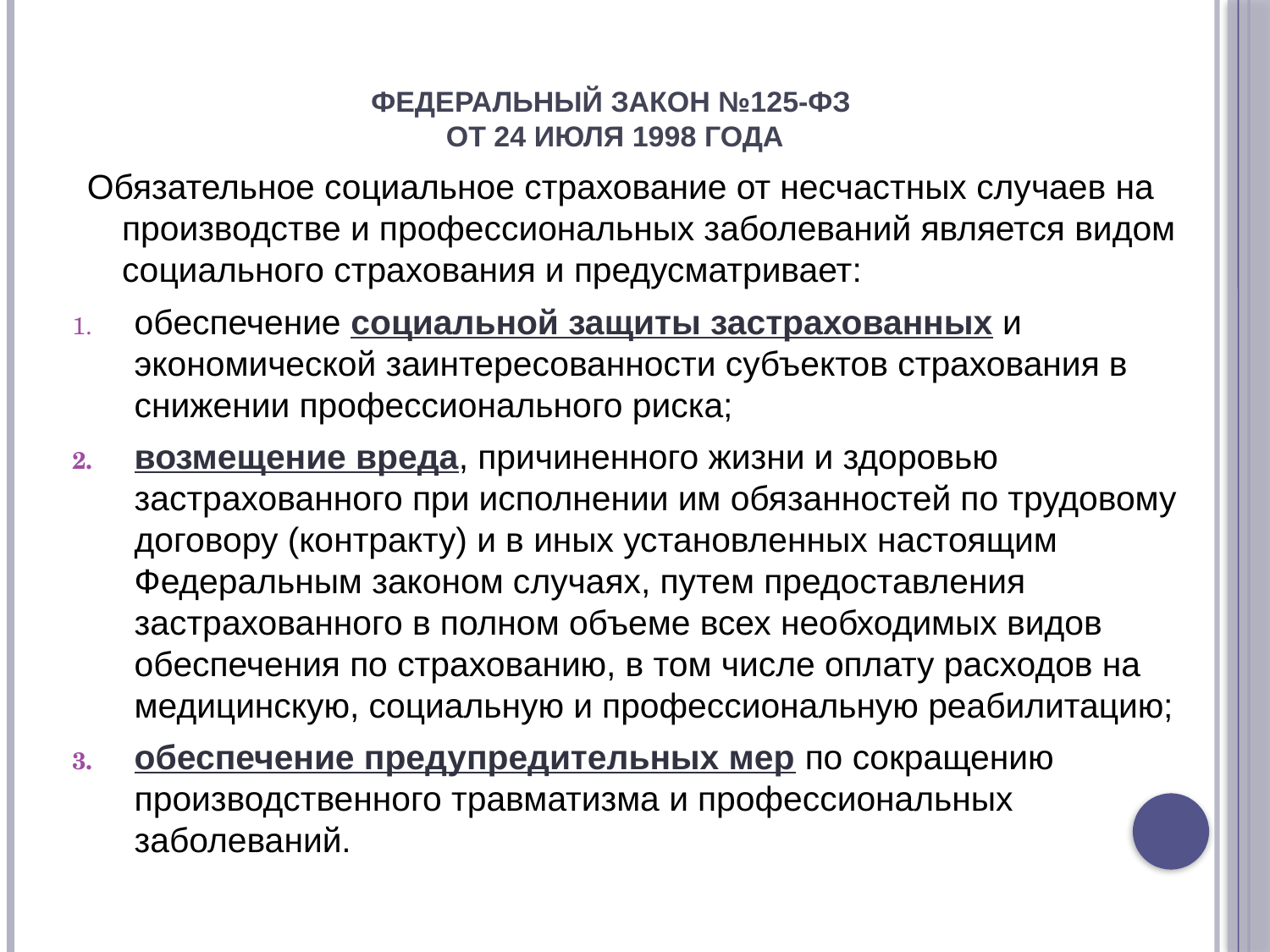

# Федеральный закон №125-фз от 24 июля 1998 года
Обязательное социальное страхование от несчастных случаев на производстве и профессиональных заболеваний является видом социального страхования и предусматривает:
обеспечение социальной защиты застрахованных и экономической заинтересованности субъектов страхования в снижении профессионального риска;
возмещение вреда, причиненного жизни и здоровью застрахованного при исполнении им обязанностей по трудовому договору (контракту) и в иных установленных настоящим Федеральным законом случаях, путем предоставления застрахованного в полном объеме всех необходимых видов обеспечения по страхованию, в том числе оплату расходов на медицинскую, социальную и профессиональную реабилитацию;
обеспечение предупредительных мер по сокращению производственного травматизма и профессиональных заболеваний.